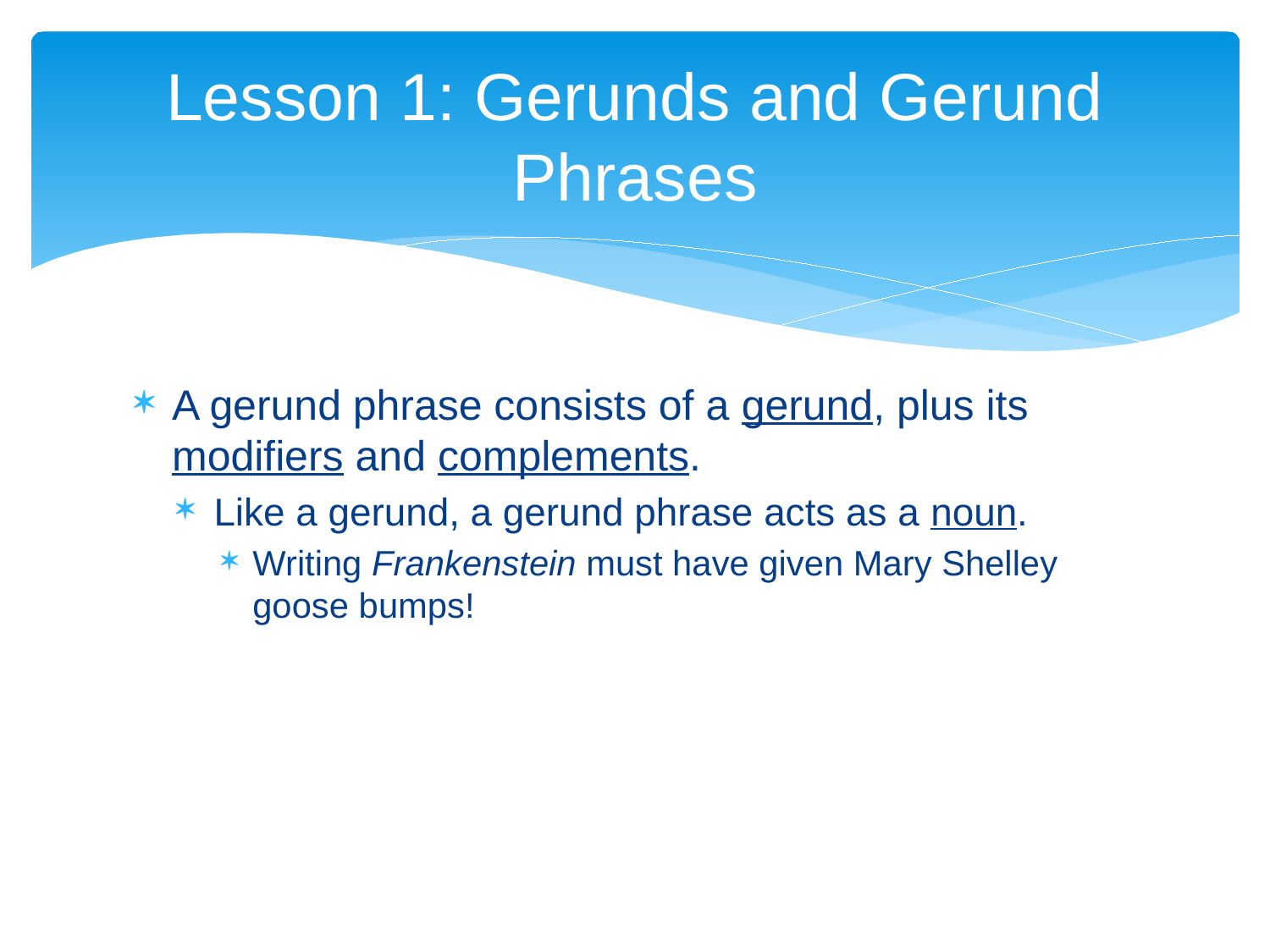

# Lesson 1: Gerunds and Gerund Phrases
A gerund phrase consists of a gerund, plus its modifiers and complements.
Like a gerund, a gerund phrase acts as a noun.
Writing Frankenstein must have given Mary Shelley goose bumps!